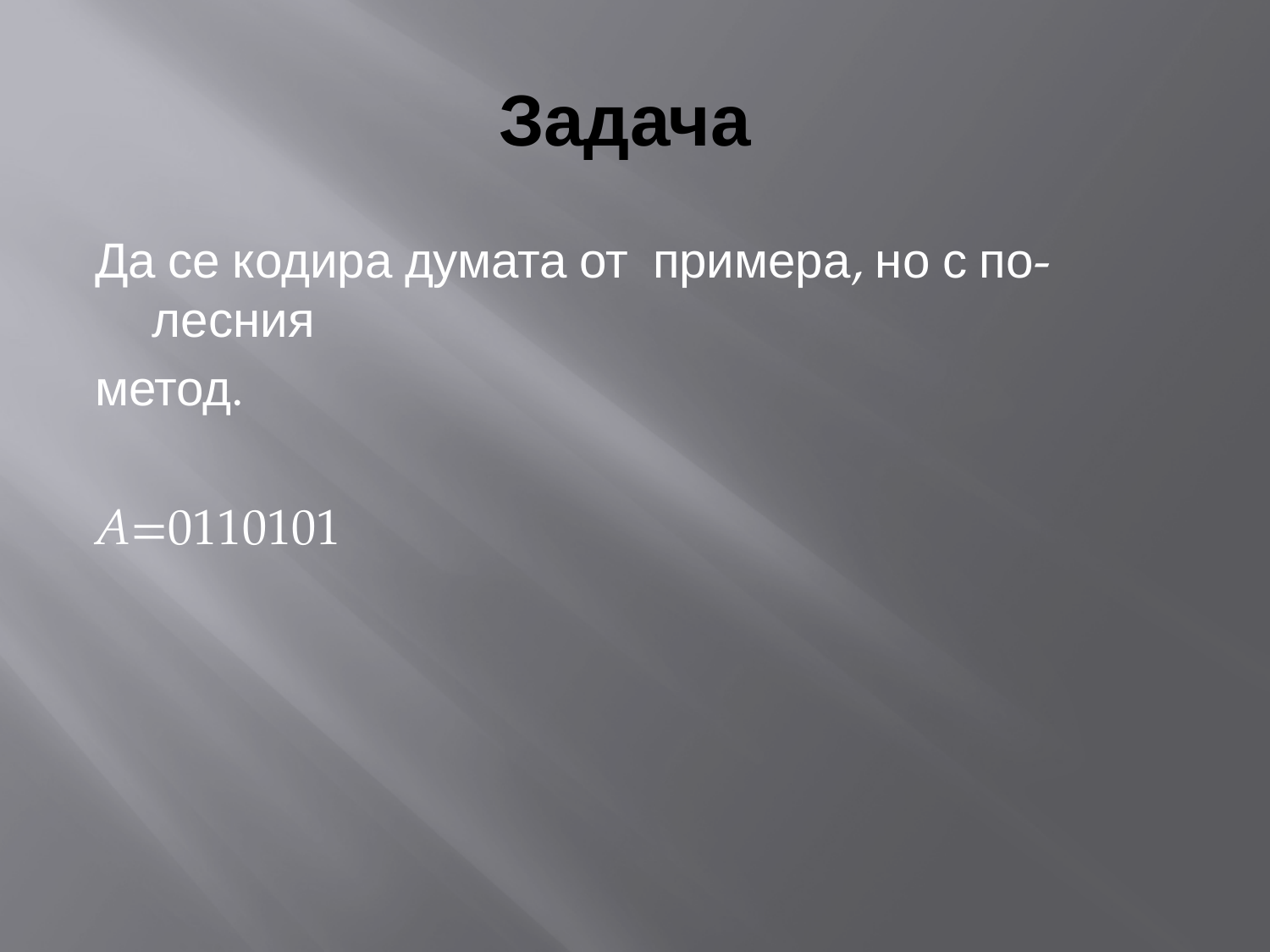

# Задача
Да се кодира думата от  примера, но с по-лесния
метод.

A=0110101